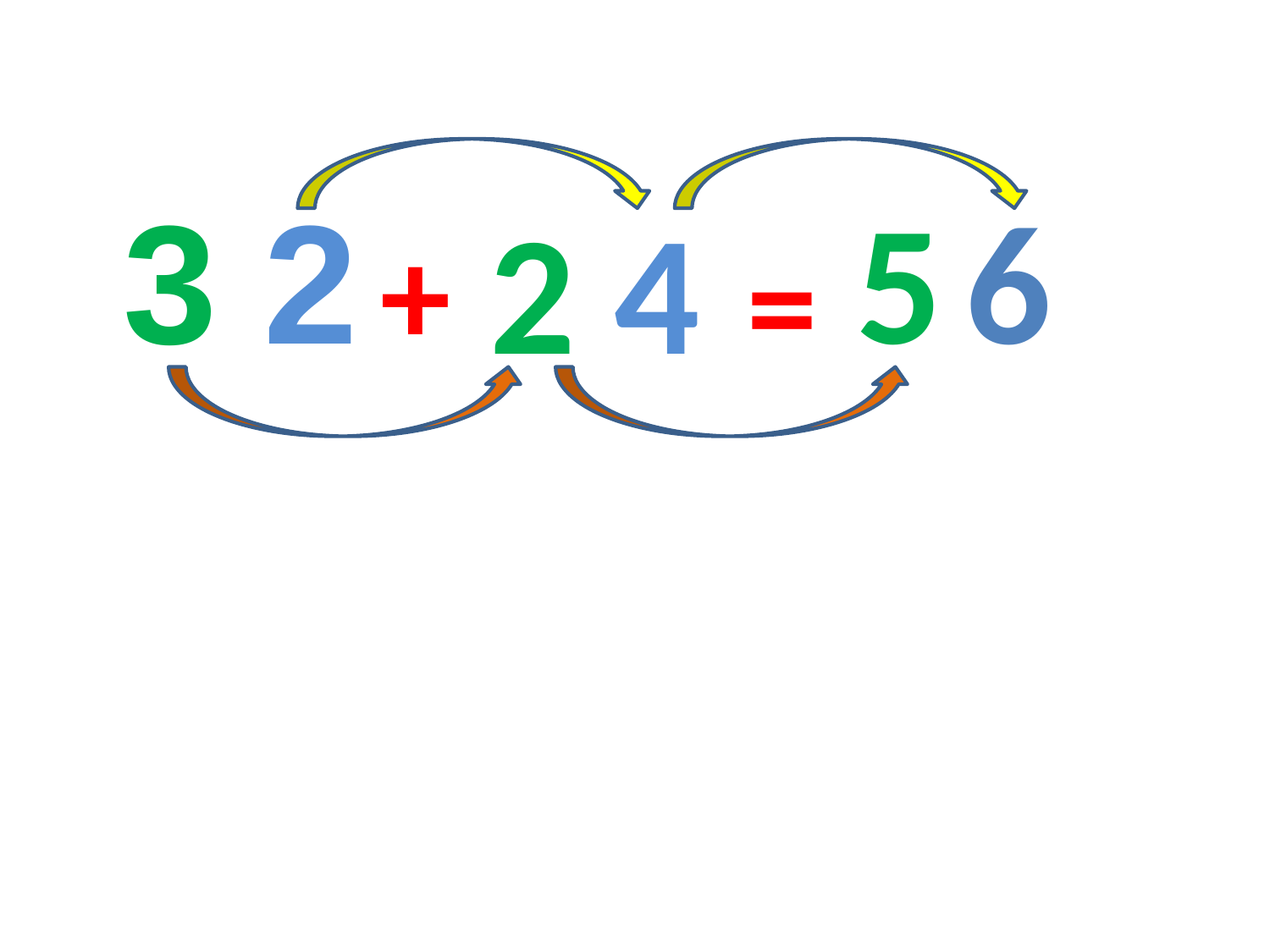

3 2
5
6
2 4
+
=